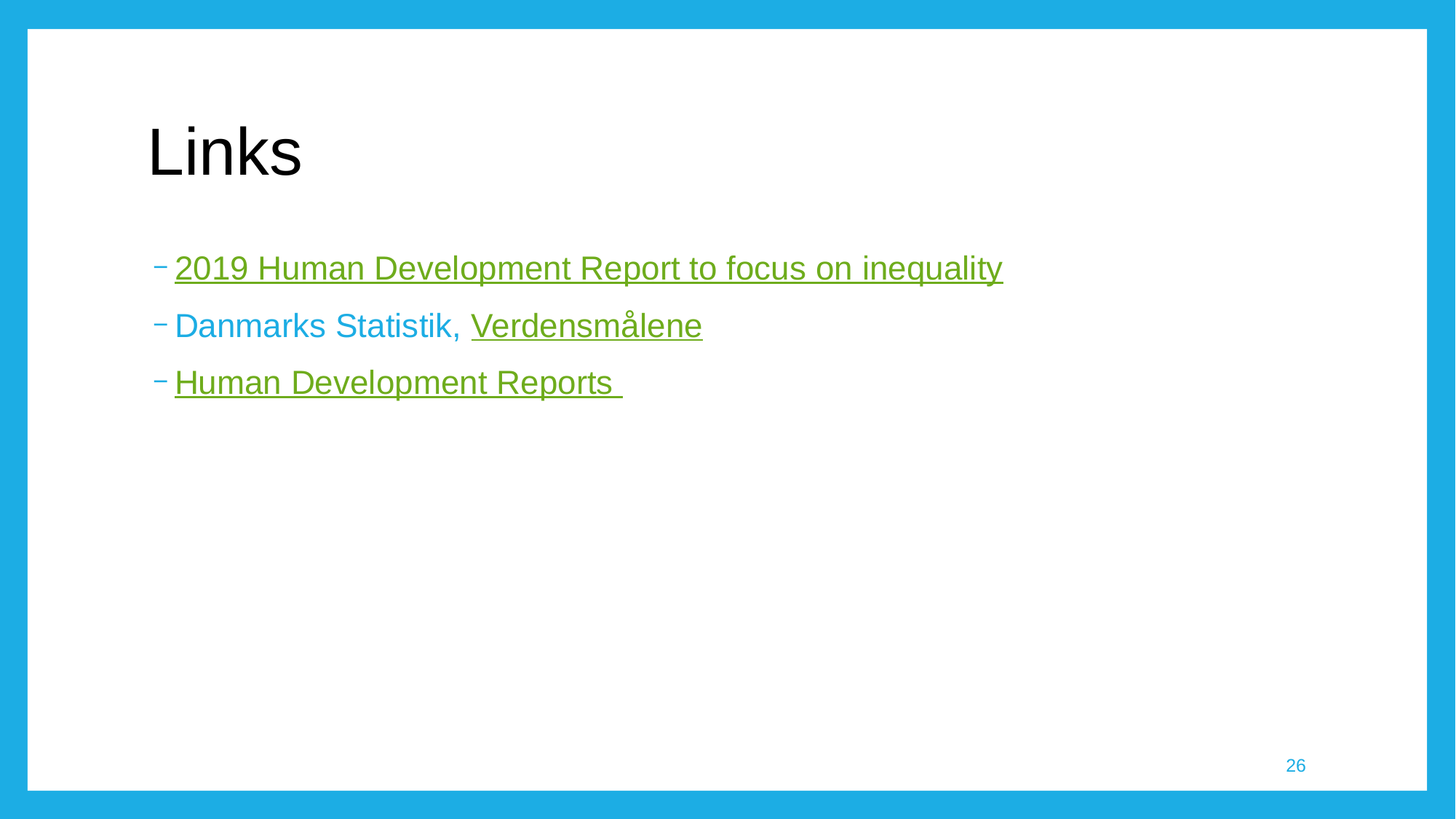

# Links
2019 Human Development Report to focus on inequality
Danmarks Statistik, Verdensmålene
Human Development Reports

26